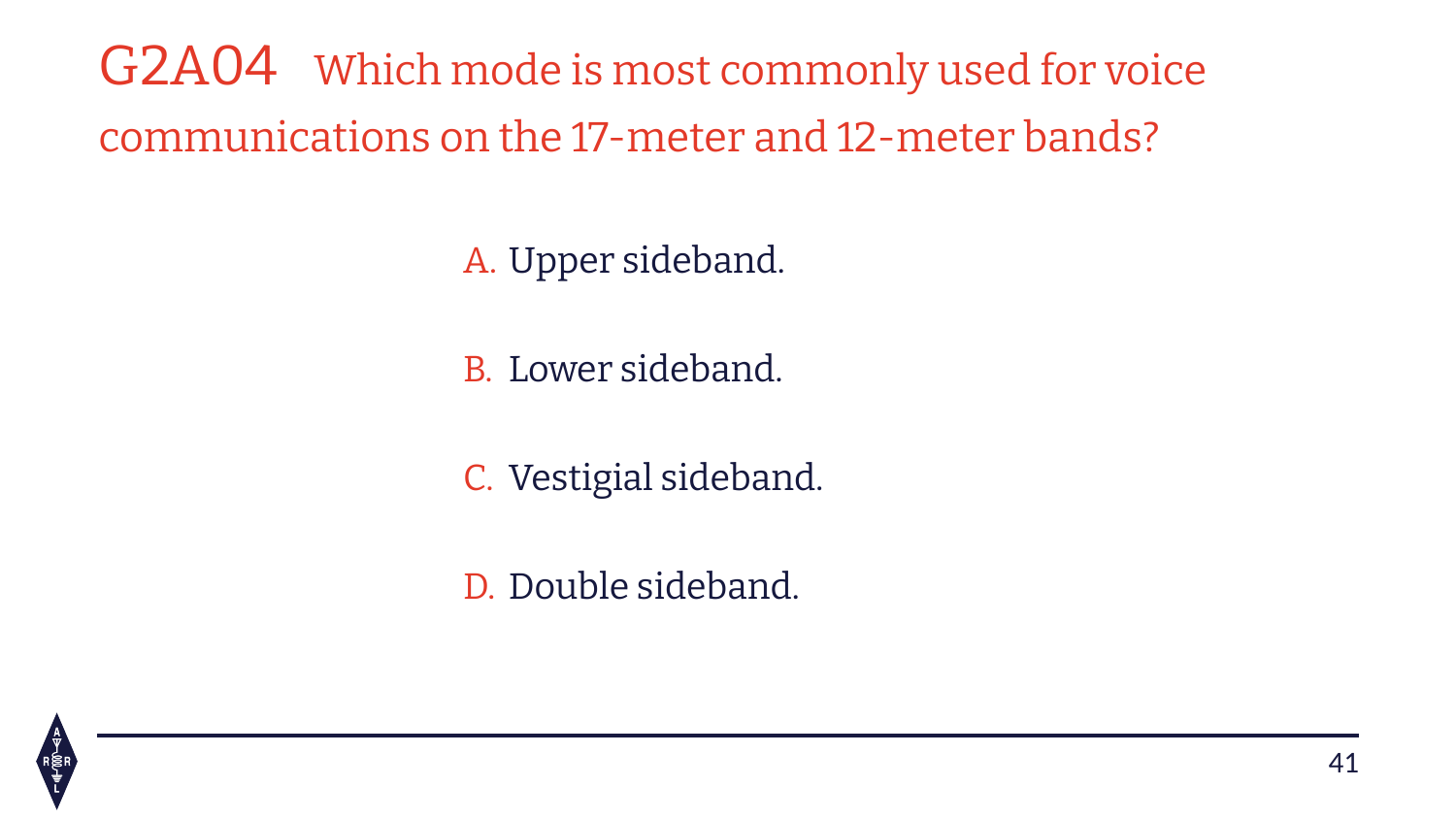

G2A04   Which mode is most commonly used for voice 				communications on the 17-meter and 12-meter bands?
Upper sideband.

Lower sideband.

Vestigial sideband.

Double sideband.
41